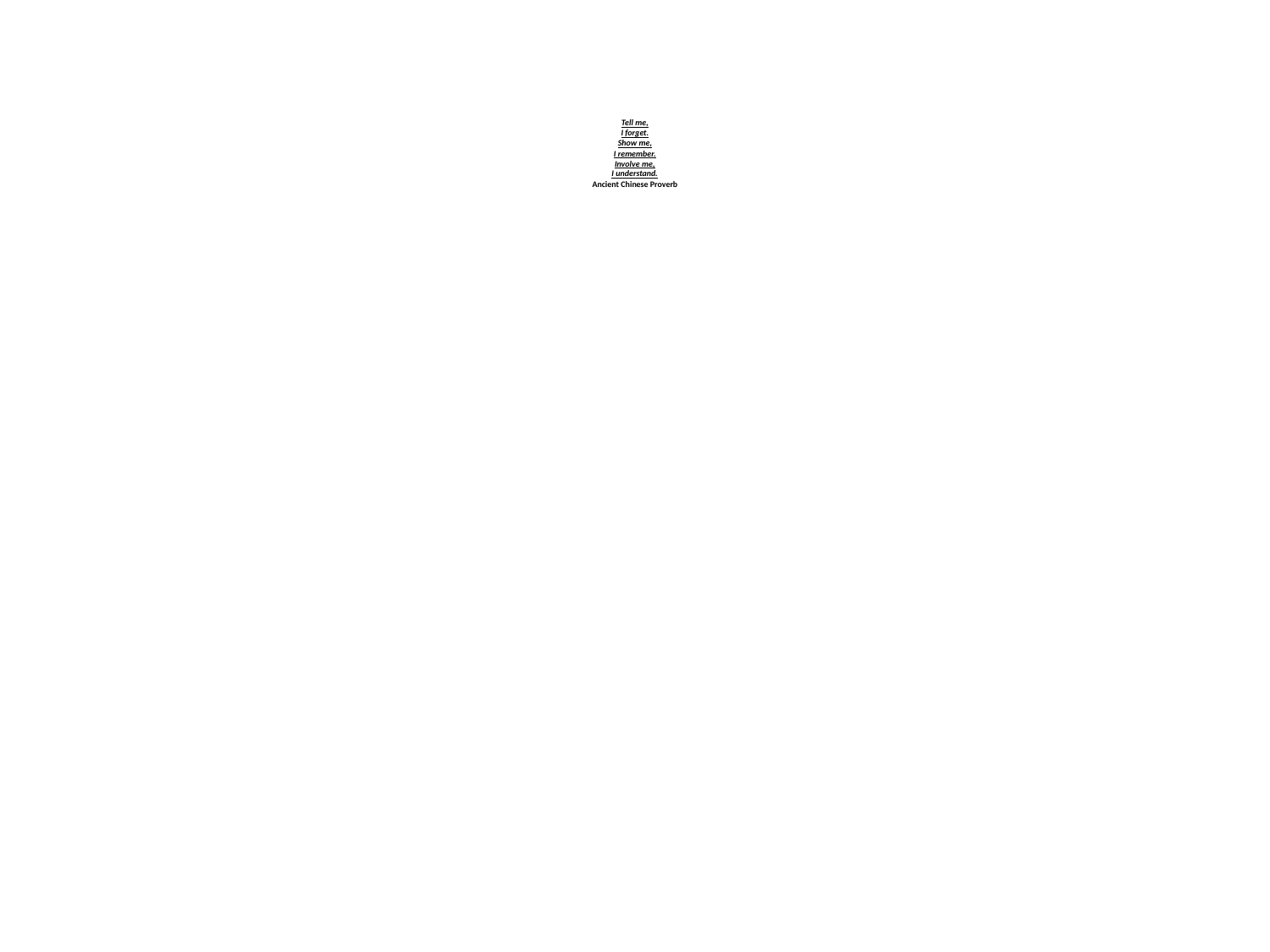

# Tell me, I forget. Show me, I remember. Involve me, I understand. Ancient Chinese Proverb